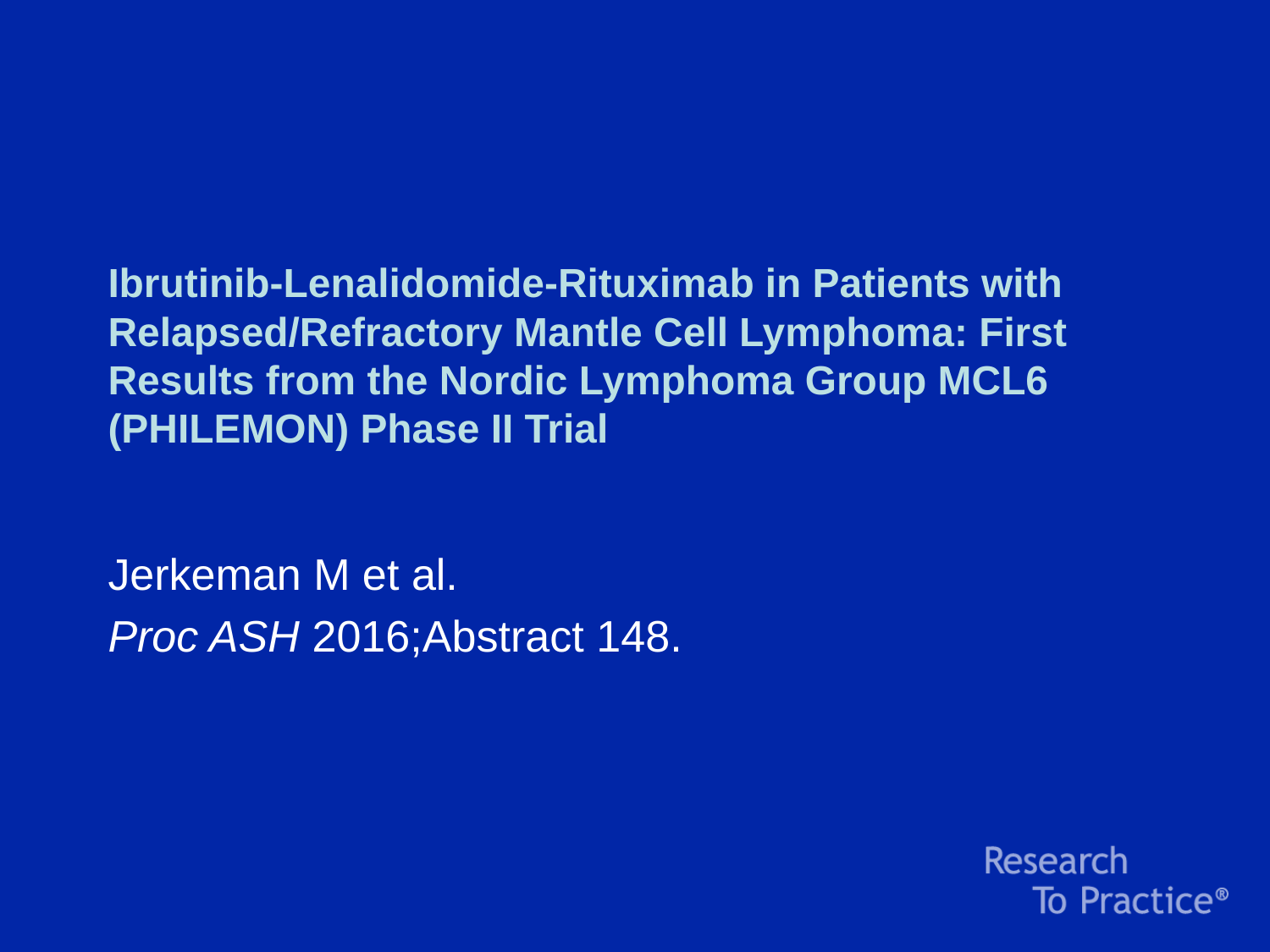

# Ibrutinib-Lenalidomide-Rituximab in Patients with Relapsed/Refractory Mantle Cell Lymphoma: First Results from the Nordic Lymphoma Group MCL6 (PHILEMON) Phase II Trial
Jerkeman M et al.
Proc ASH 2016;Abstract 148.